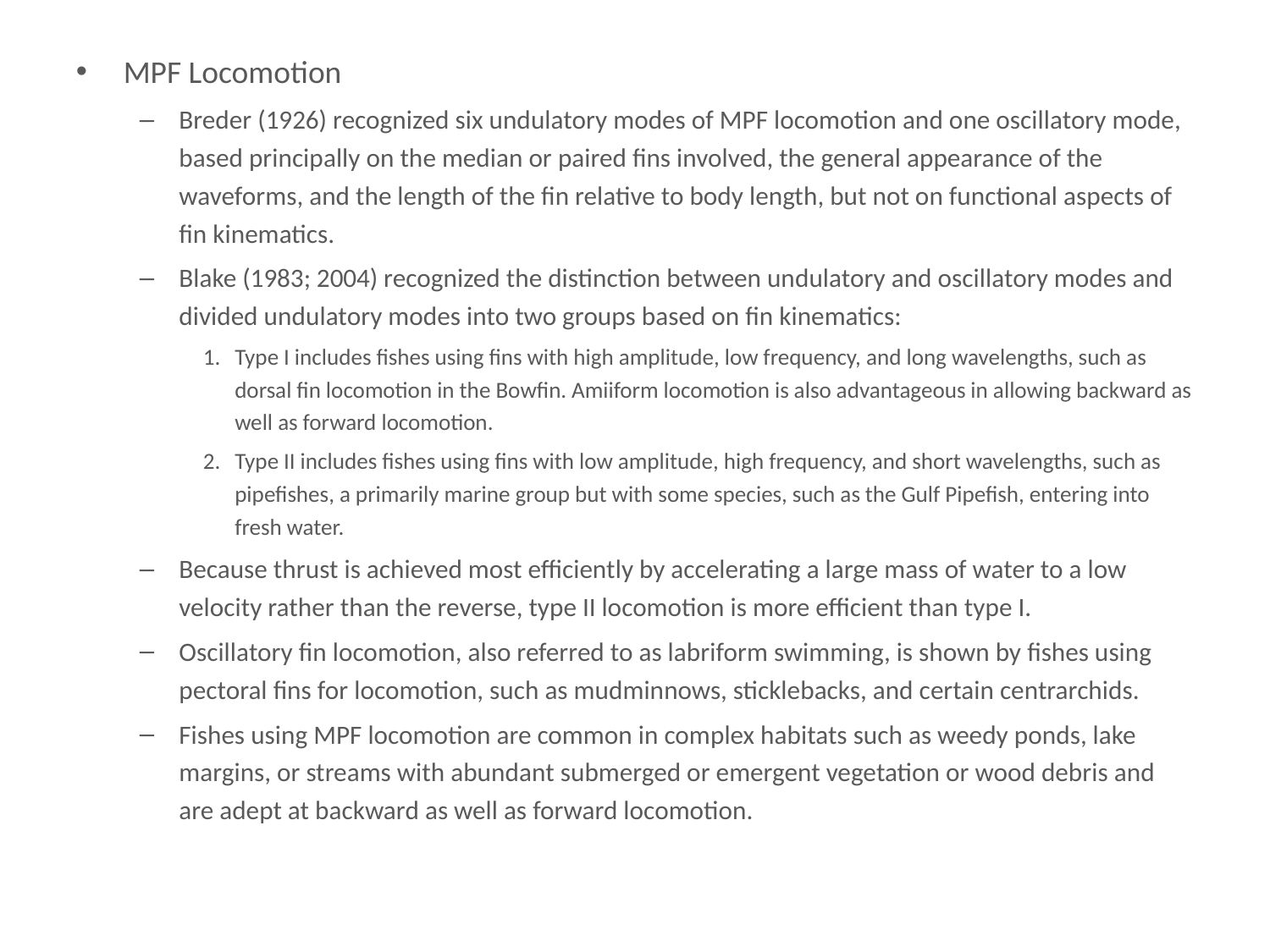

MPF Locomotion
MPF Locomotion
Breder (1926) recognized six undulatory modes of MPF locomotion and one oscillatory mode, based principally on the median or paired fins involved, the general appearance of the waveforms, and the length of the fin relative to body length, but not on functional aspects of fin kinematics.
Blake (1983; 2004) recognized the distinction between undulatory and oscillatory modes and divided undulatory modes into two groups based on fin kinematics:
Type I includes fishes using fins with high amplitude, low frequency, and long wavelengths, such as dorsal fin locomotion in the Bowfin. Amiiform locomotion is also advantageous in allowing backward as well as forward locomotion.
Type II includes fishes using fins with low amplitude, high frequency, and short wavelengths, such as pipefishes, a primarily marine group but with some species, such as the Gulf Pipefish, entering into fresh water.
Because thrust is achieved most efficiently by accelerating a large mass of water to a low velocity rather than the reverse, type II locomotion is more efficient than type I.
Oscillatory fin locomotion, also referred to as labriform swimming, is shown by fishes using pectoral fins for locomotion, such as mudminnows, sticklebacks, and certain centrarchids.
Fishes using MPF locomotion are common in complex habitats such as weedy ponds, lake margins, or streams with abundant submerged or emergent vegetation or wood debris and are adept at backward as well as forward locomotion.